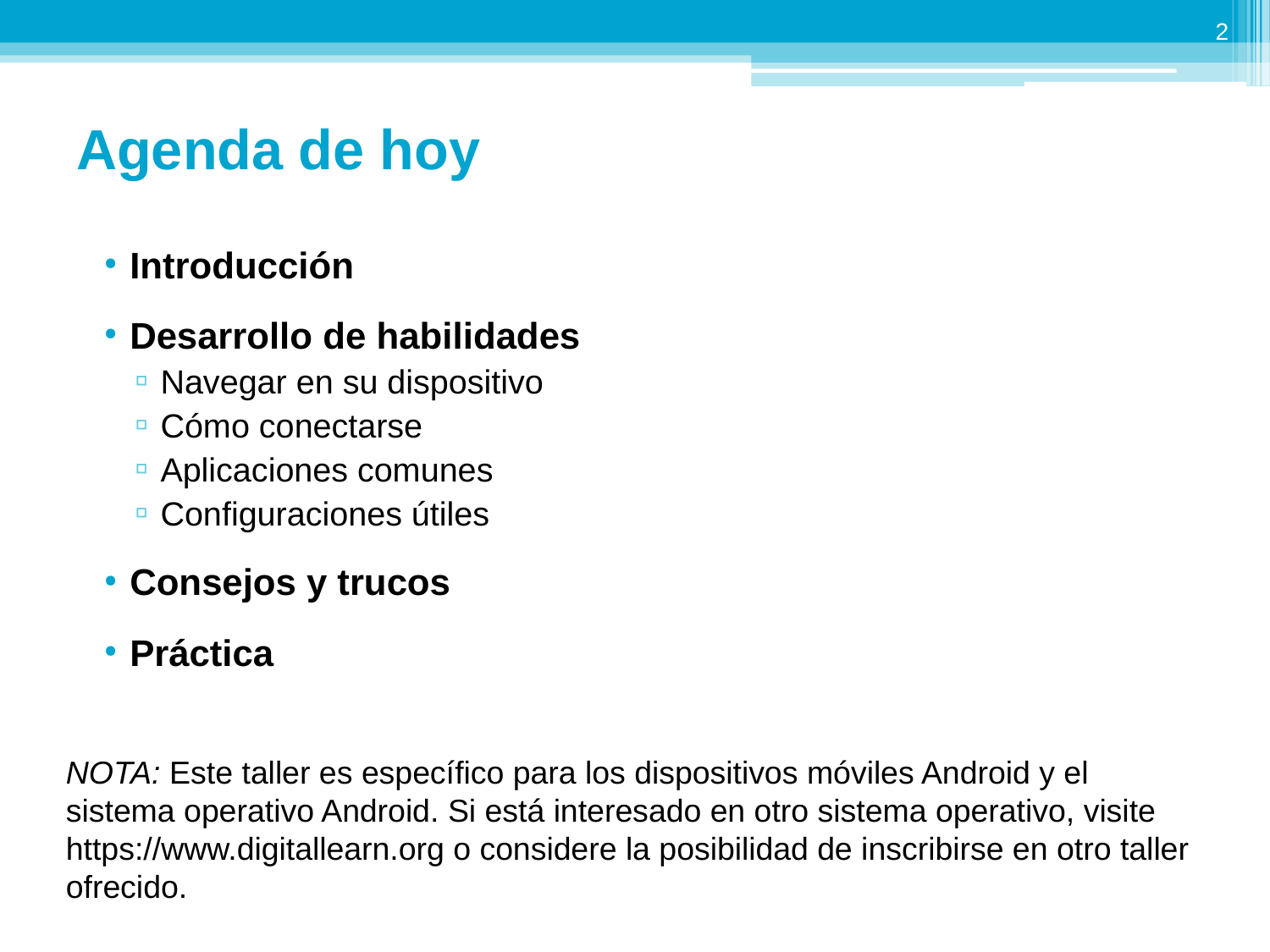

2
# Agenda de hoy
Introducción
Desarrollo de habilidades
Navegar en su dispositivo
Cómo conectarse
Aplicaciones comunes
Configuraciones útiles
Consejos y trucos
Práctica
NOTA: Este taller es específico para los dispositivos móviles Android y el sistema operativo Android. Si está interesado en otro sistema operativo, visite https://www.digitallearn.org o considere la posibilidad de inscribirse en otro taller ofrecido.